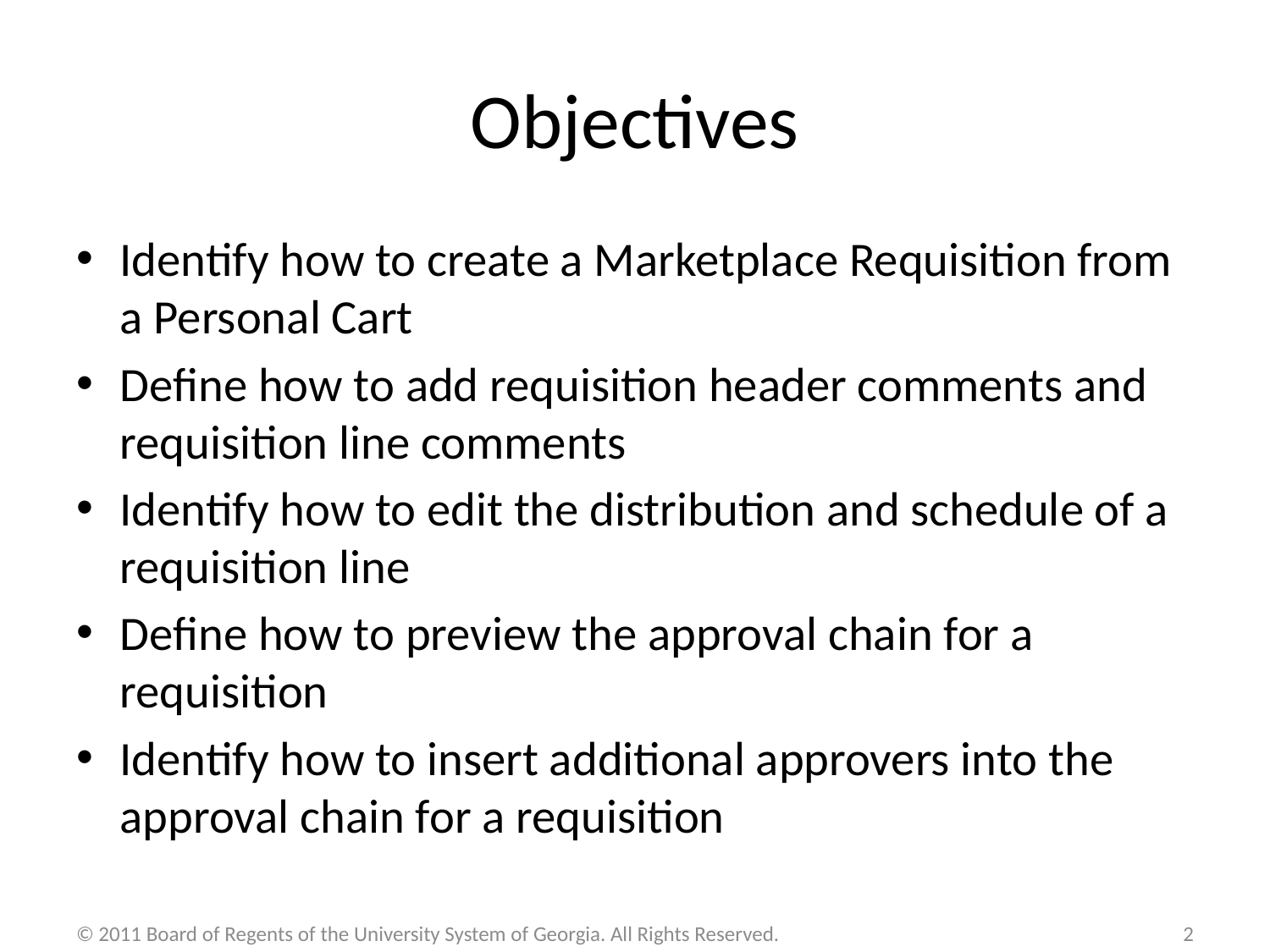

# Objectives
Identify how to create a Marketplace Requisition from a Personal Cart
Define how to add requisition header comments and requisition line comments
Identify how to edit the distribution and schedule of a requisition line
Define how to preview the approval chain for a requisition
Identify how to insert additional approvers into the approval chain for a requisition
© 2011 Board of Regents of the University System of Georgia. All Rights Reserved.
2